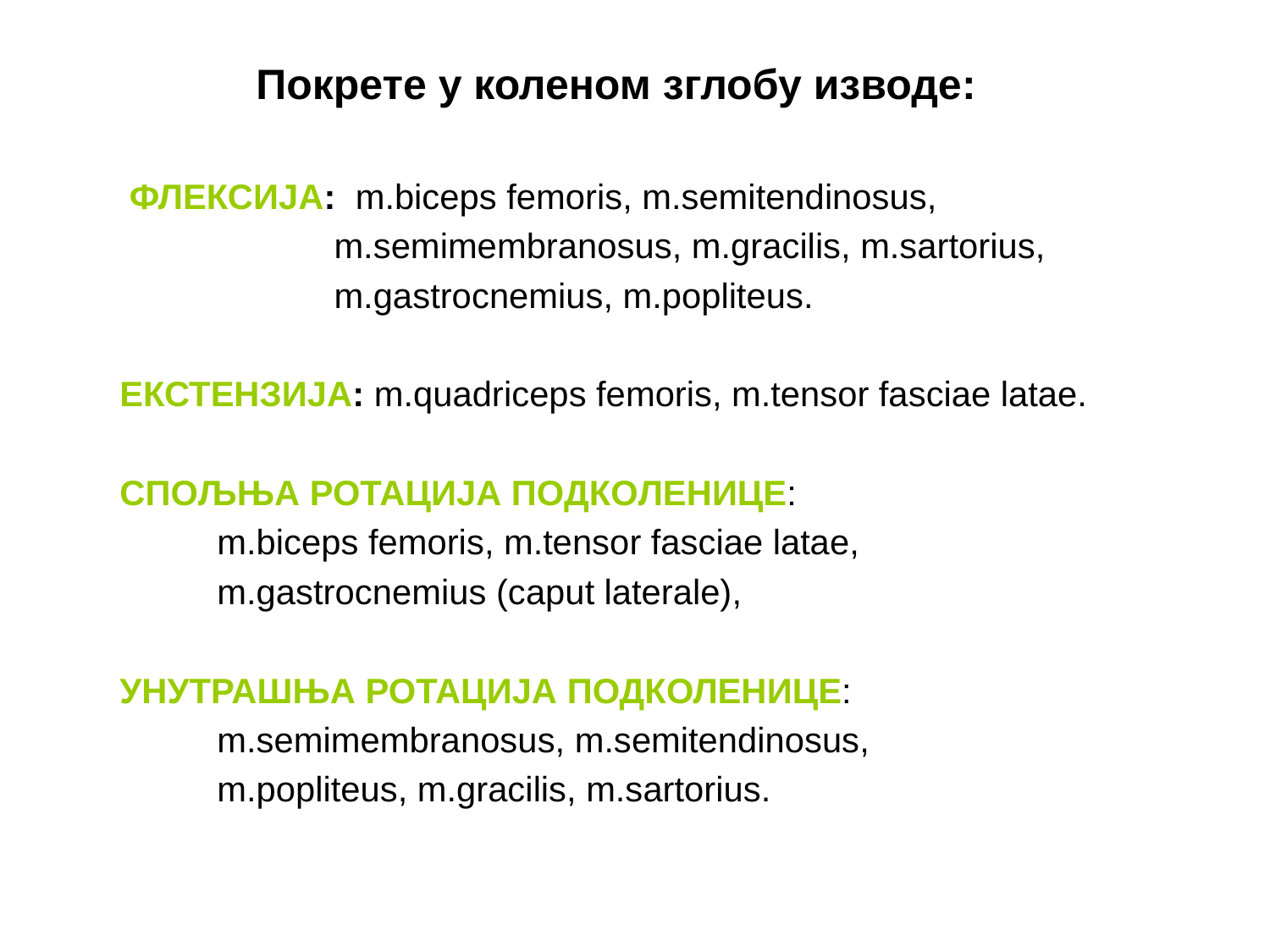

Покрете у коленом зглобу изводе:

            ФЛЕКСИЈА:  m.biceps femoris, m.semitendinosus,
                                 m.semimembranosus, m.gracilis, m.sartorius,
                                 m.gastrocnemius, m.popliteus.

           ЕКСТЕНЗИЈА: m.quadriceps femoris, m.tensor fasciae latae.

           СПОЉЊА РОТАЦИЈА ПОДКOЛЕНИЦЕ:
                     m.biceps femoris, m.tensor fasciae latae,
                     m.gastrocnemius (caput laterale),

           УНУТРАШЊА РОТАЦИЈА ПОДКОЛЕНИЦЕ:
                     m.semimembranosus, m.semitendinosus,
                     m.popliteus, m.gracilis, m.sartorius.